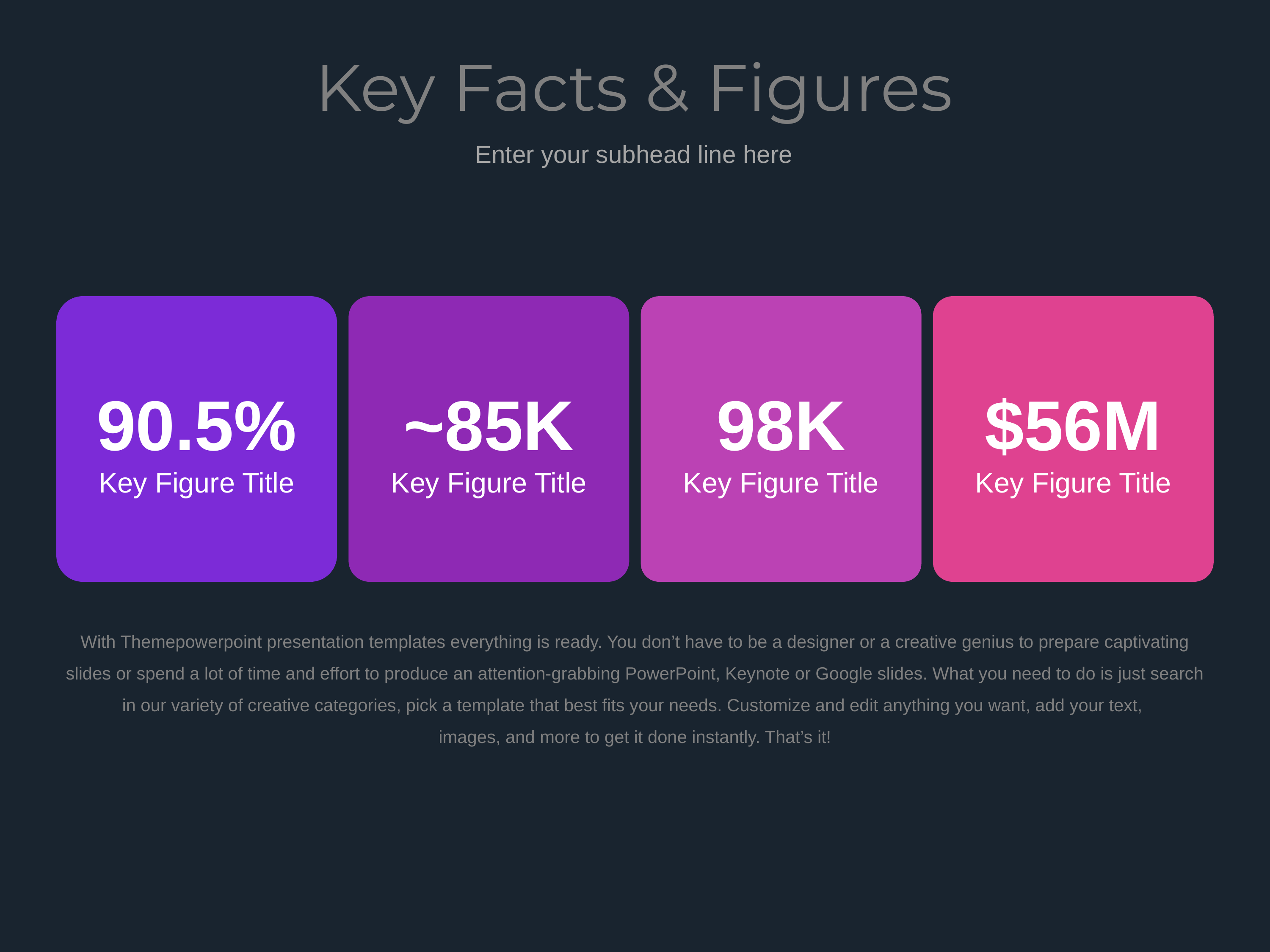

# Key Facts & Figures
Enter your subhead line here
90.5%
Key Figure Title
~85K
Key Figure Title
98K
Key Figure Title
$56M
Key Figure Title
With Themepowerpoint presentation templates everything is ready. You don’t have to be a designer or a creative genius to prepare captivating slides or spend a lot of time and effort to produce an attention-grabbing PowerPoint, Keynote or Google slides. What you need to do is just search in our variety of creative categories, pick a template that best fits your needs. Customize and edit anything you want, add your text,
images, and more to get it done instantly. That’s it!